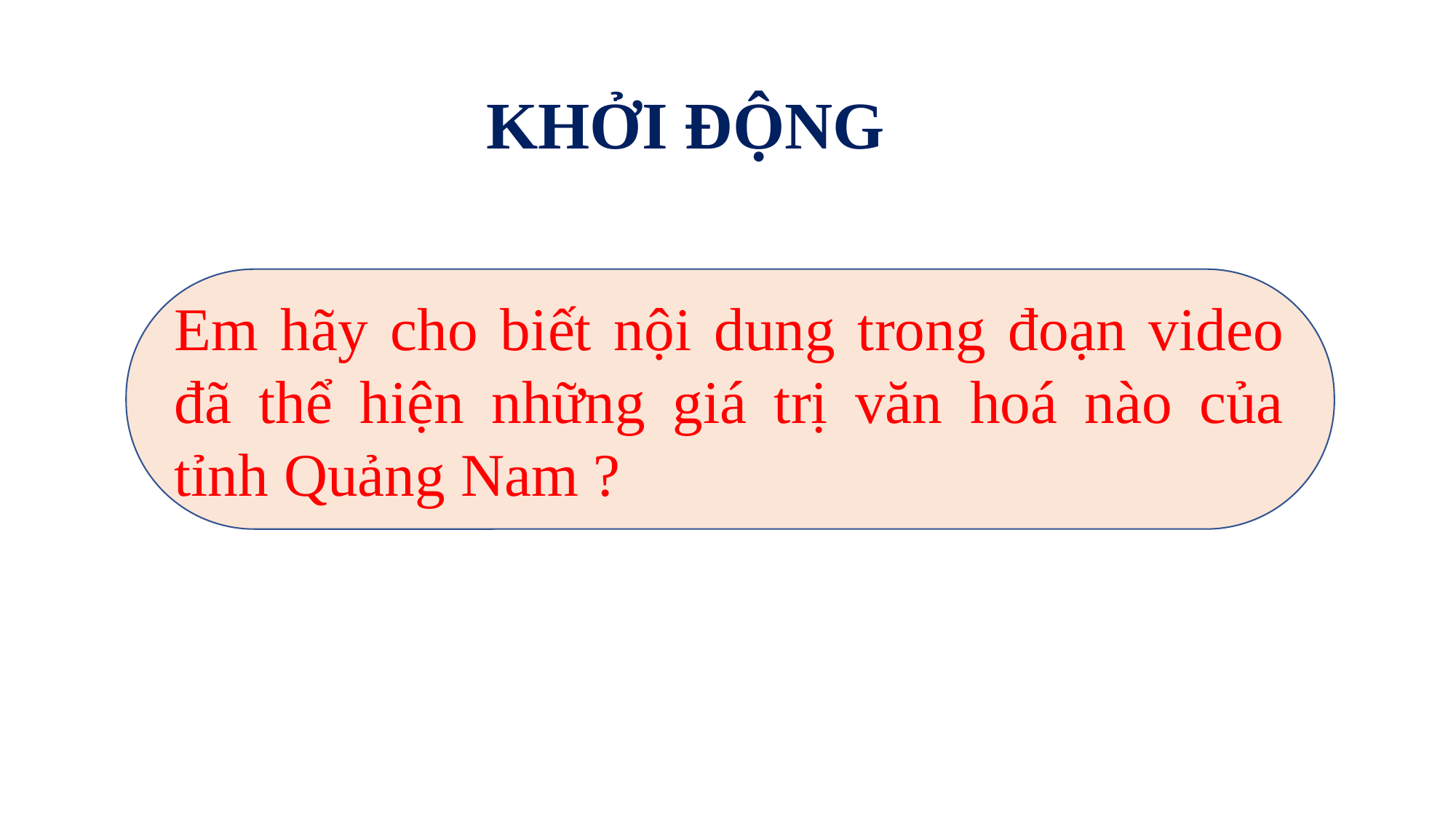

# KHỞI ĐỘNG

Em hãy cho biết nội dung trong đoạn video đã thể hiện những giá trị văn hoá nào của tỉnh Quảng Nam ?